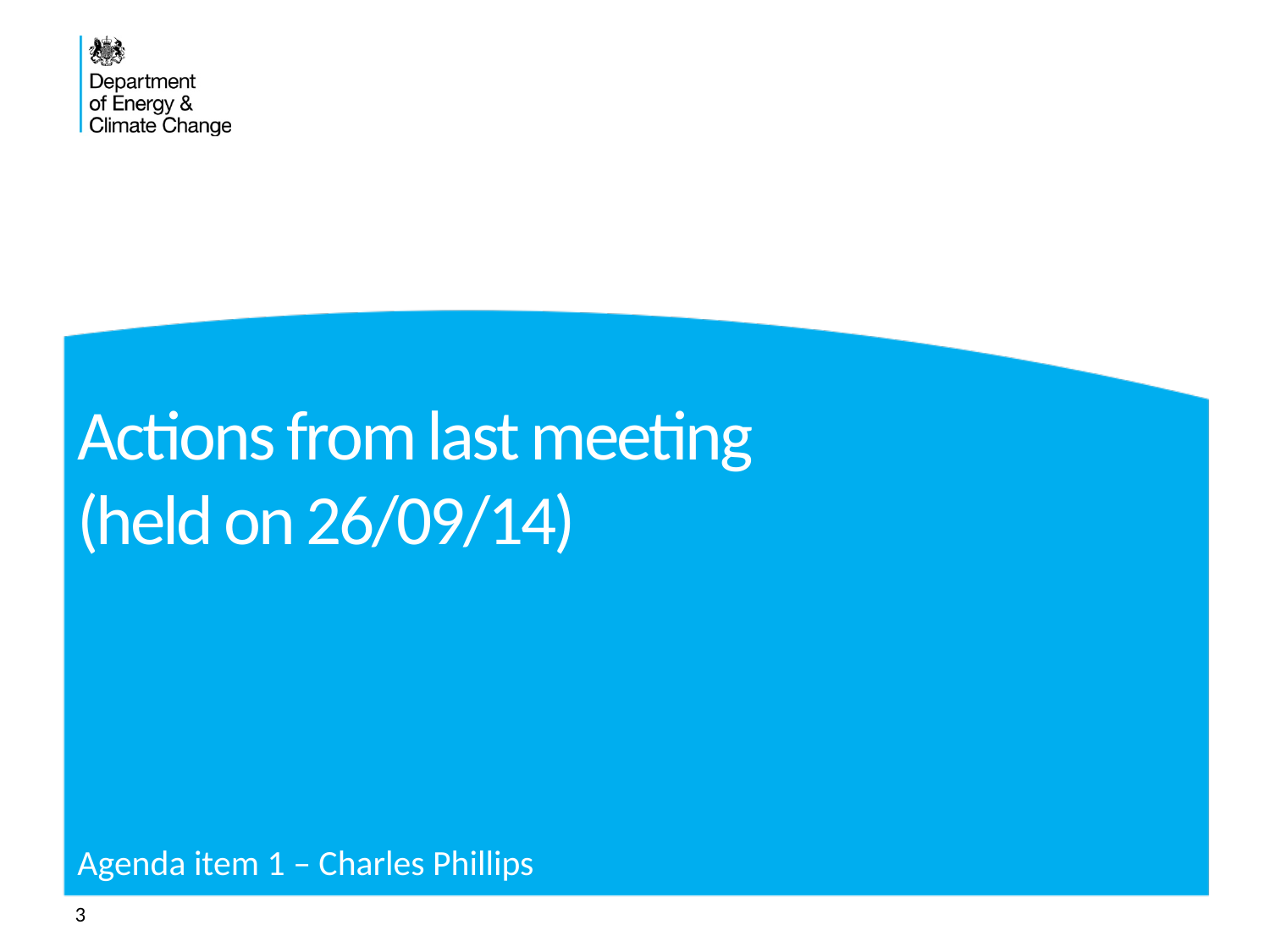

# Actions from last meeting (held on 26/09/14)
Agenda item 1 – Charles Phillips
3